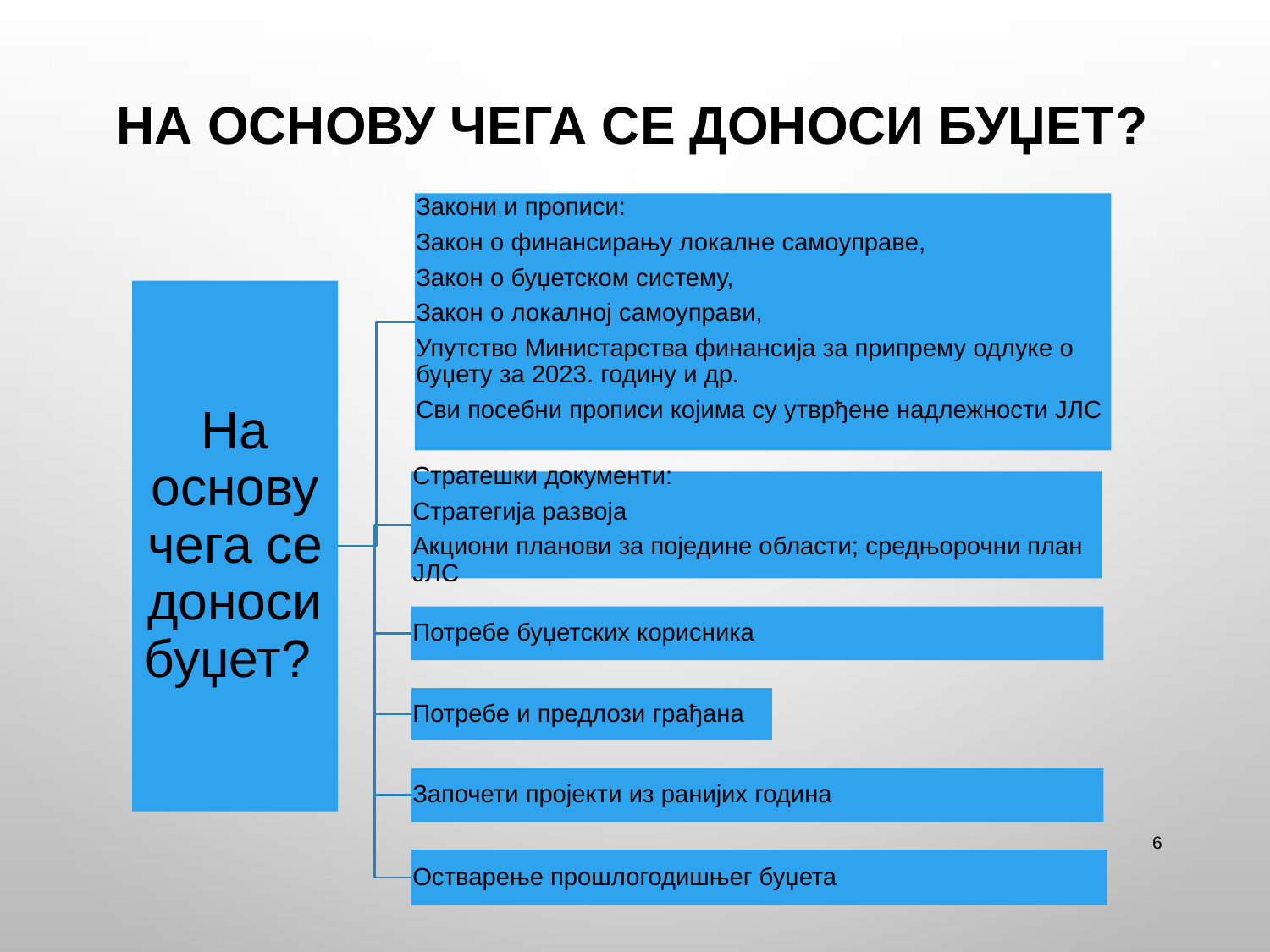

# На основу чега се доноси буџет?

На основу чега се доноси буџет?
Закони и прописи:
Закон о финансирању локалне самоуправе,
Закон о буџетском систему,
Закон о локалној самоуправи,
Упутство Министарства финансија за припрему одлуке о буџету за 2023. годину и др.
Сви посебни прописи којима су утврђене надлежности ЈЛС
Стратешки документи:
Стратегија развоја
Акциони планови за поједине области; средњорочни план ЈЛС
Потребе буџетских корисника
Потребе и предлози грађана
Започети пројекти из ранијих година
Остварење прошлогодишњег буџета
6